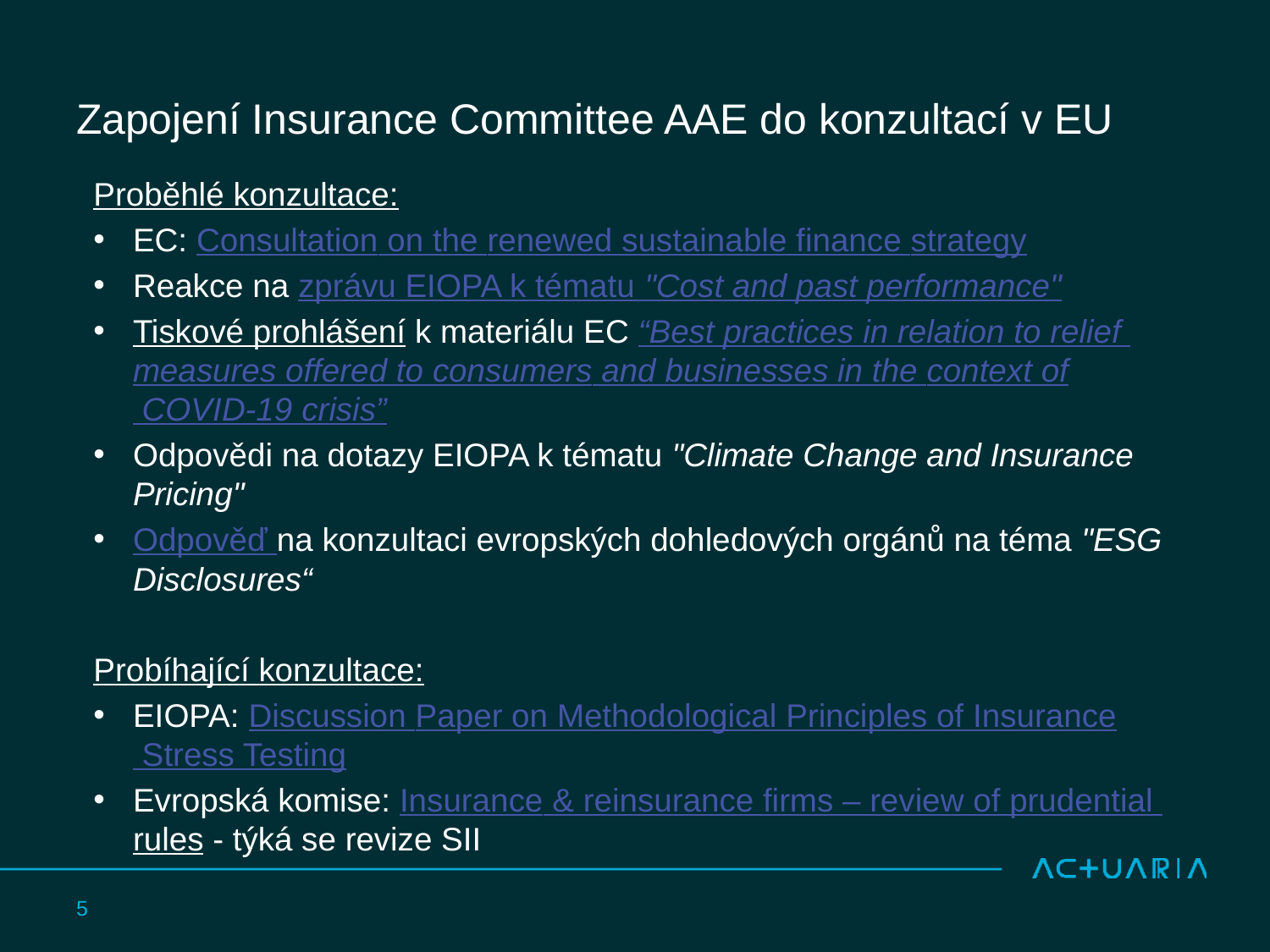

# Zapojení Insurance Committee AAE do konzultací v EU
Proběhlé konzultace:
EC: Consultation on the renewed sustainable finance strategy
Reakce na zprávu EIOPA k tématu "Cost and past performance"
Tiskové prohlášení k materiálu EC “Best practices in relation to relief measures offered to consumers and businesses in the context of COVID-19 crisis”
Odpovědi na dotazy EIOPA k tématu "Climate Change and Insurance Pricing"
Odpověď na konzultaci evropských dohledových orgánů na téma "ESG Disclosures“

Probíhající konzultace:
EIOPA: Discussion Paper on Methodological Principles of Insurance Stress Testing
Evropská komise: Insurance & reinsurance firms – review of prudential rules - týká se revize SII

5